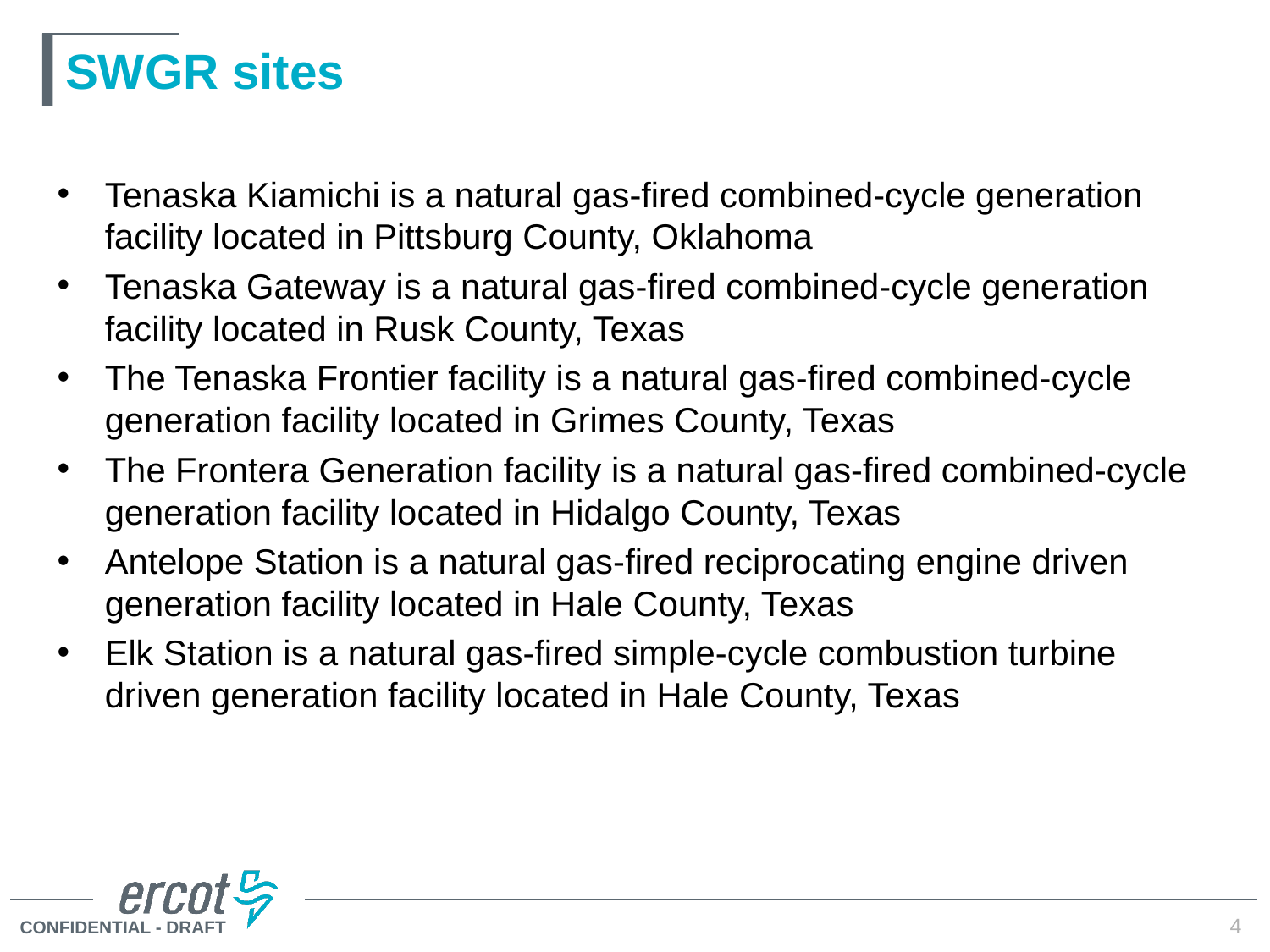

# SWGR sites

Tenaska Kiamichi is a natural gas-fired combined-cycle generation facility located in Pittsburg County, Oklahoma
Tenaska Gateway is a natural gas-fired combined-cycle generation facility located in Rusk County, Texas
The Tenaska Frontier facility is a natural gas-fired combined-cycle generation facility located in Grimes County, Texas
The Frontera Generation facility is a natural gas-fired combined-cycle generation facility located in Hidalgo County, Texas
Antelope Station is a natural gas-fired reciprocating engine driven generation facility located in Hale County, Texas
Elk Station is a natural gas-fired simple-cycle combustion turbine driven generation facility located in Hale County, Texas
4